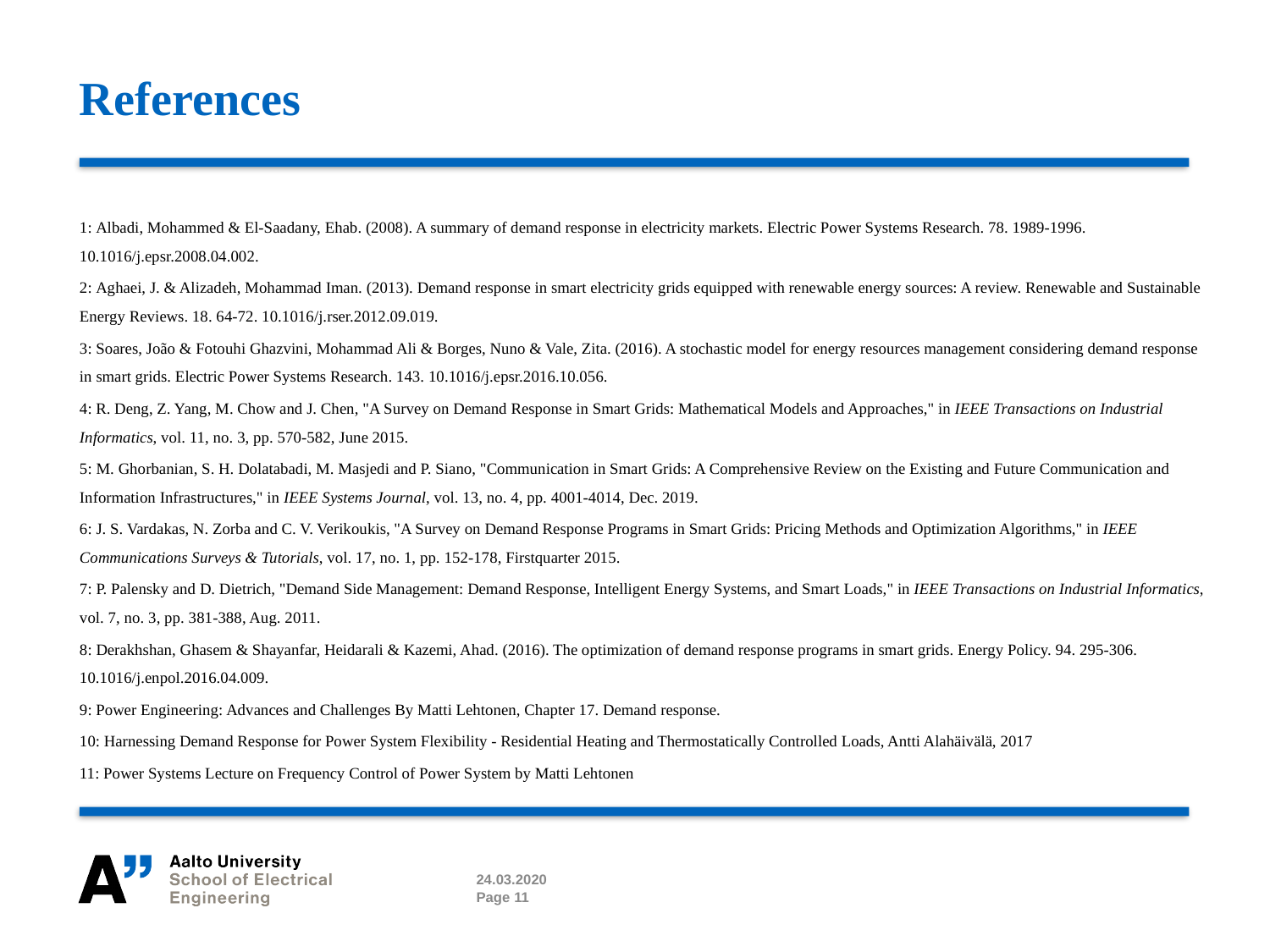

# References
1: Albadi, Mohammed & El-Saadany, Ehab. (2008). A summary of demand response in electricity markets. Electric Power Systems Research. 78. 1989-1996. 10.1016/j.epsr.2008.04.002.
2: Aghaei, J. & Alizadeh, Mohammad Iman. (2013). Demand response in smart electricity grids equipped with renewable energy sources: A review. Renewable and Sustainable Energy Reviews. 18. 64-72. 10.1016/j.rser.2012.09.019.
3: Soares, João & Fotouhi Ghazvini, Mohammad Ali & Borges, Nuno & Vale, Zita. (2016). A stochastic model for energy resources management considering demand response in smart grids. Electric Power Systems Research. 143. 10.1016/j.epsr.2016.10.056.
4: R. Deng, Z. Yang, M. Chow and J. Chen, "A Survey on Demand Response in Smart Grids: Mathematical Models and Approaches," in IEEE Transactions on Industrial Informatics, vol. 11, no. 3, pp. 570-582, June 2015.
5: M. Ghorbanian, S. H. Dolatabadi, M. Masjedi and P. Siano, "Communication in Smart Grids: A Comprehensive Review on the Existing and Future Communication and Information Infrastructures," in IEEE Systems Journal, vol. 13, no. 4, pp. 4001-4014, Dec. 2019.
6: J. S. Vardakas, N. Zorba and C. V. Verikoukis, "A Survey on Demand Response Programs in Smart Grids: Pricing Methods and Optimization Algorithms," in IEEE Communications Surveys & Tutorials, vol. 17, no. 1, pp. 152-178, Firstquarter 2015.
7: P. Palensky and D. Dietrich, "Demand Side Management: Demand Response, Intelligent Energy Systems, and Smart Loads," in IEEE Transactions on Industrial Informatics, vol. 7, no. 3, pp. 381-388, Aug. 2011.
8: Derakhshan, Ghasem & Shayanfar, Heidarali & Kazemi, Ahad. (2016). The optimization of demand response programs in smart grids. Energy Policy. 94. 295-306. 10.1016/j.enpol.2016.04.009.
9: Power Engineering: Advances and Challenges By Matti Lehtonen, Chapter 17. Demand response.
10: Harnessing Demand Response for Power System Flexibility - Residential Heating and Thermostatically Controlled Loads, Antti Alahäivälä, 2017
11: Power Systems Lecture on Frequency Control of Power System by Matti Lehtonen

24.03.2020
Page 11